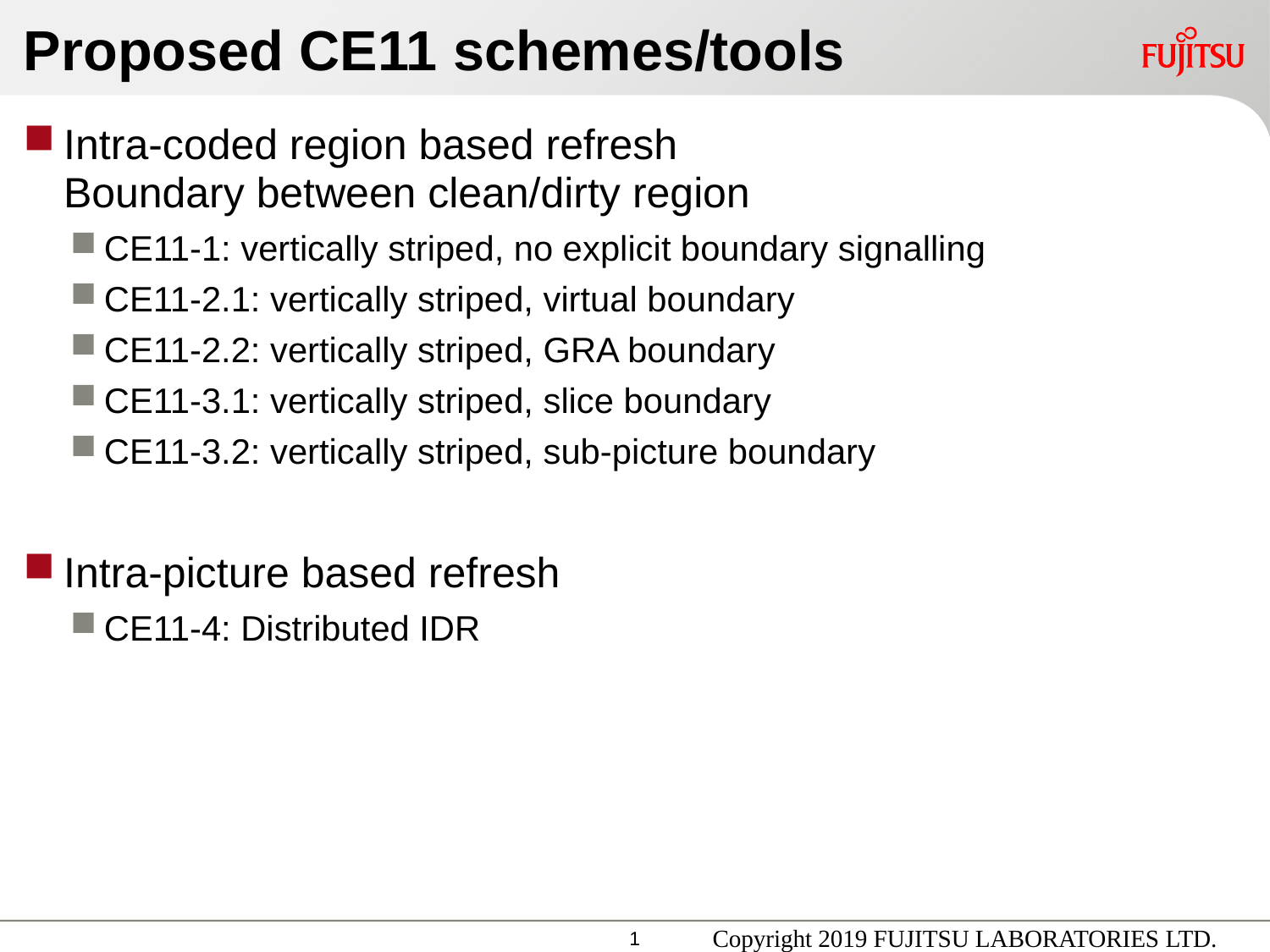

# Proposed CE11 schemes/tools
Intra-coded region based refresh
Boundary between clean/dirty region
CE11-1: vertically striped, no explicit boundary signalling
CE11-2.1: vertically striped, virtual boundary
CE11-2.2: vertically striped, GRA boundary
CE11-3.1: vertically striped, slice boundary
CE11-3.2: vertically striped, sub-picture boundary

Intra-picture based refresh
CE11-4: Distributed IDR
1
Copyright 2019 FUJITSU LABORATORIES LTD.